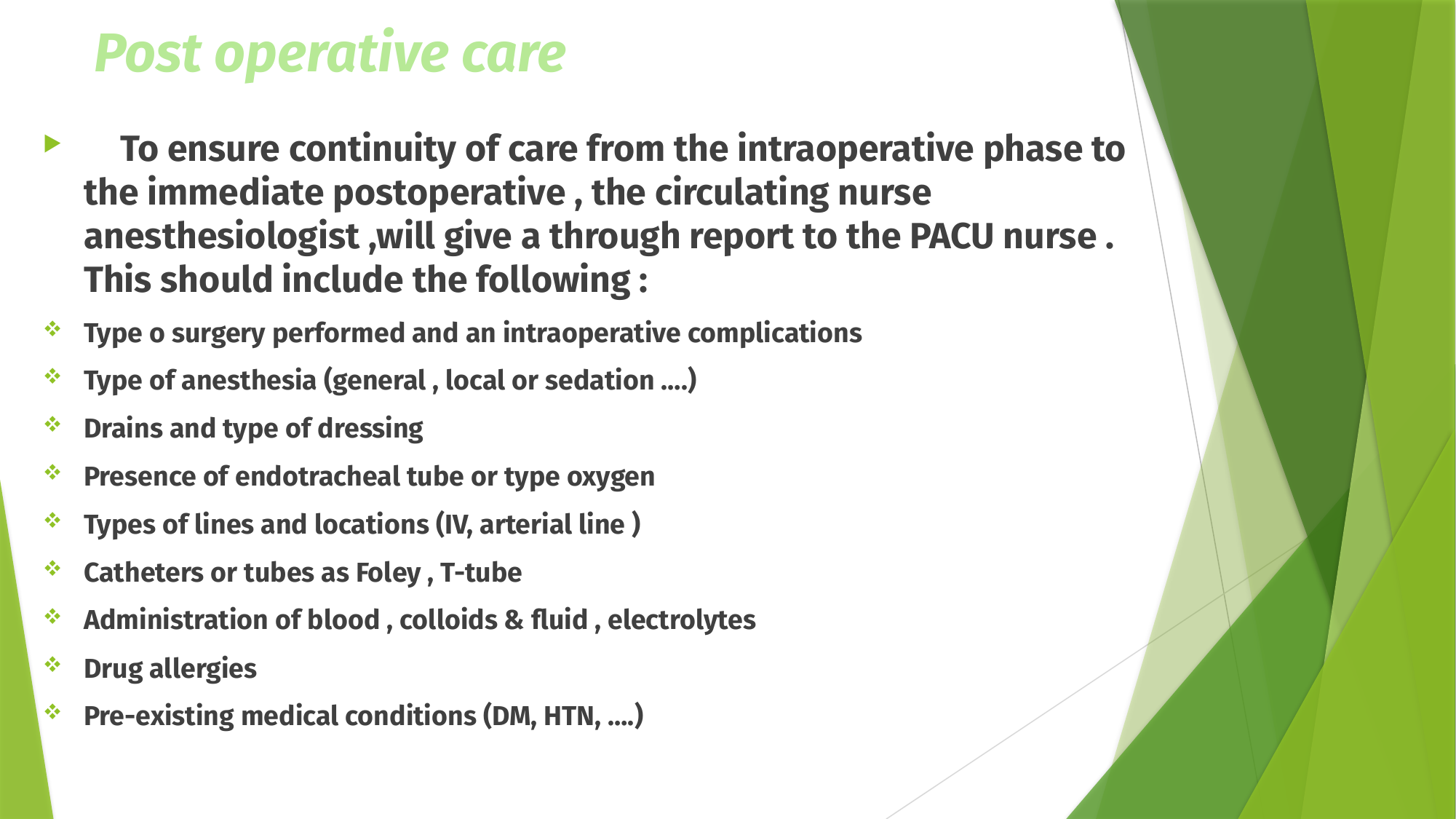

# Post operative care
     To ensure continuity of care from the intraoperative phase to the immediate postoperative , the circulating nurse anesthesiologist ,will give a through report to the PACU nurse . This should include the following :
Type o surgery performed and an intraoperative complications
Type of anesthesia (general , local or sedation ….)
Drains and type of dressing
Presence of endotracheal tube or type oxygen
Types of lines and locations (IV, arterial line )
Catheters or tubes as Foley , T-tube
Administration of blood , colloids & fluid , electrolytes
Drug allergies
Pre-existing medical conditions (DM, HTN, ….)